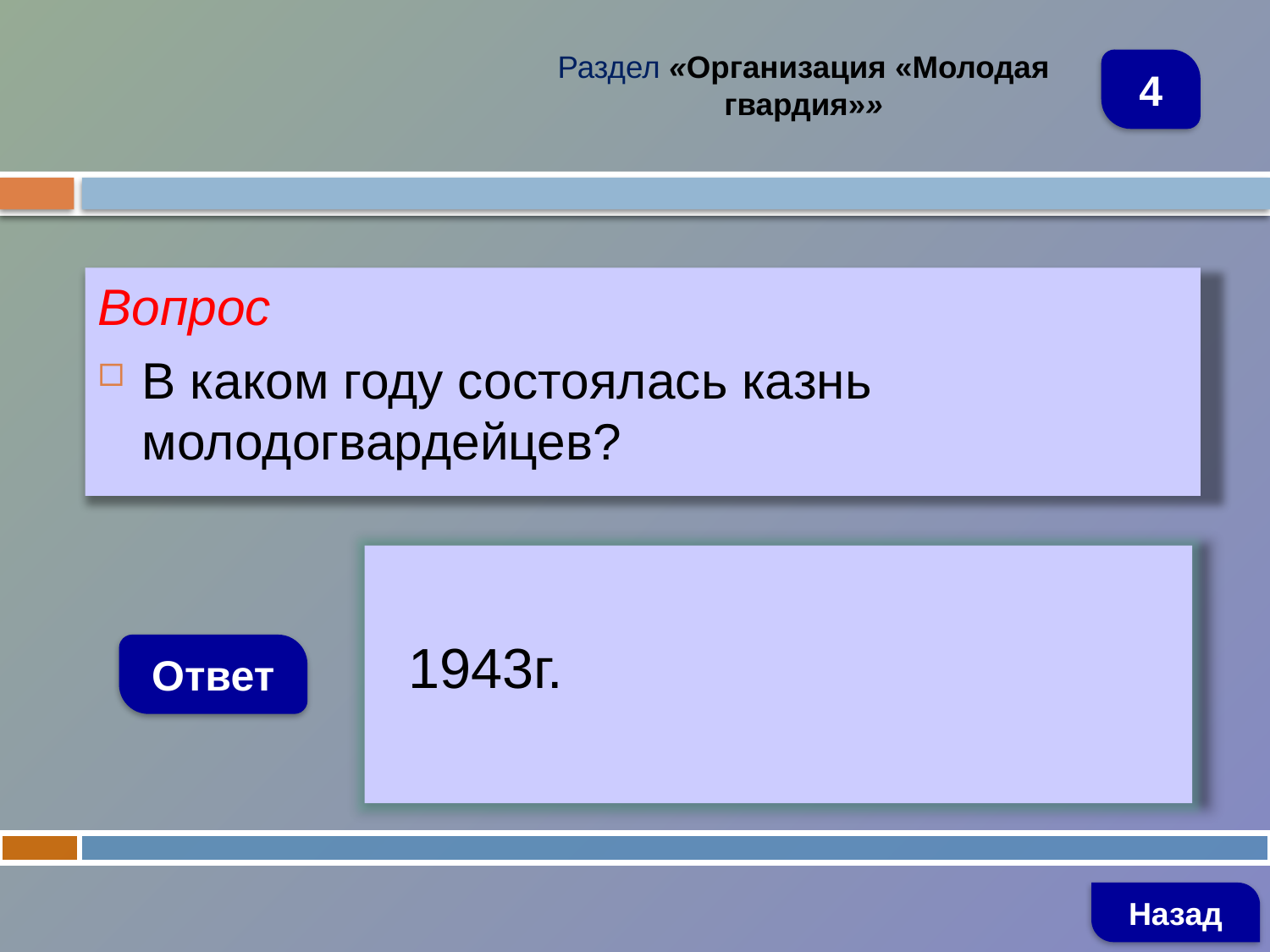

Раздел «Организация «Молодая гвардия»»
4
Вопрос
В каком году состоялась казнь молодогвардейцев?

  1943г.
Ответ

Назад